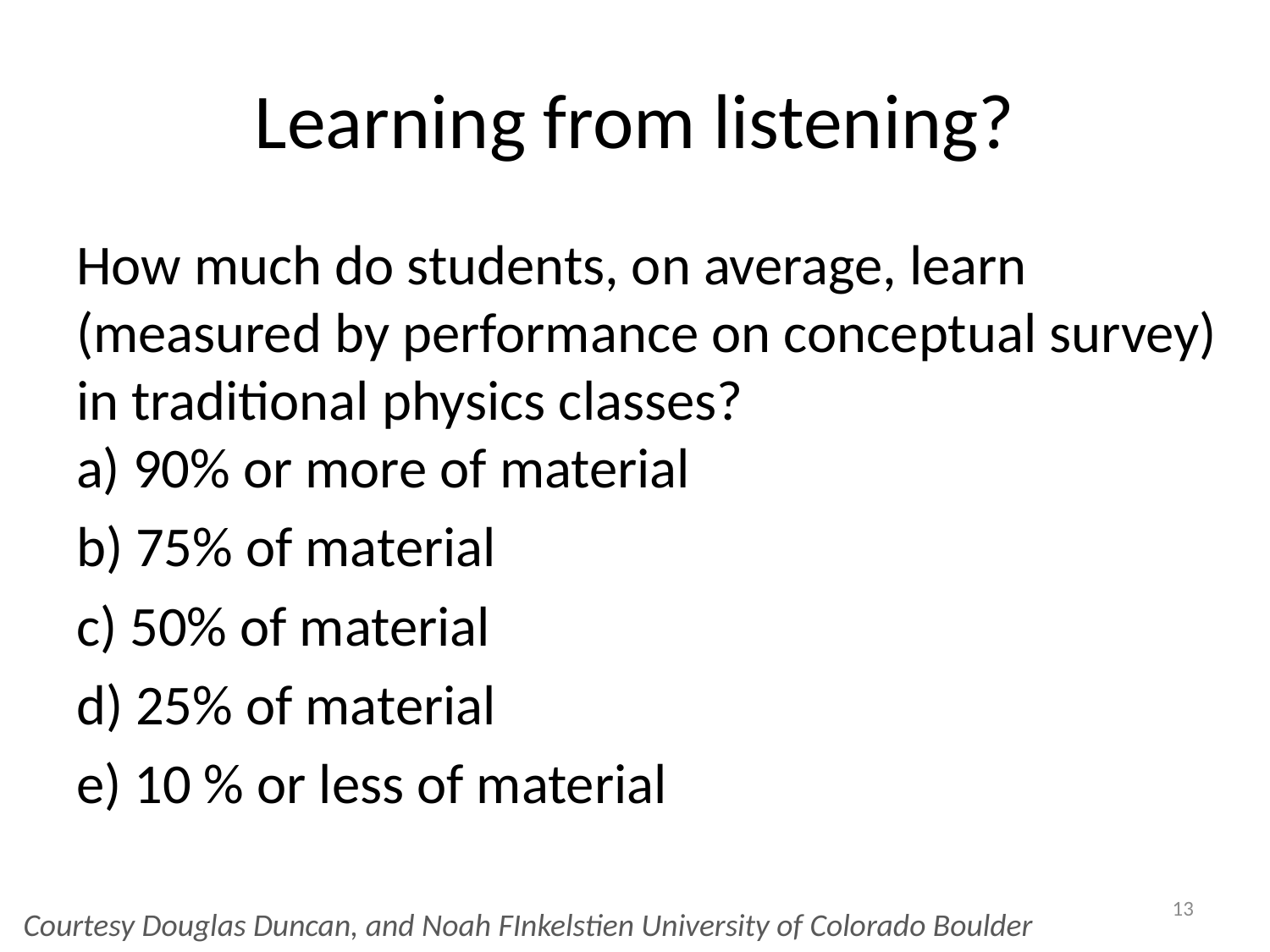

# Learning from listening?
How much do students, on average, learn (measured by performance on conceptual survey) in traditional physics classes?
a) 90% or more of material
b) 75% of material
c) 50% of material
d) 25% of material
e) 10 % or less of material
13
Courtesy Douglas Duncan, and Noah FInkelstien University of Colorado Boulder